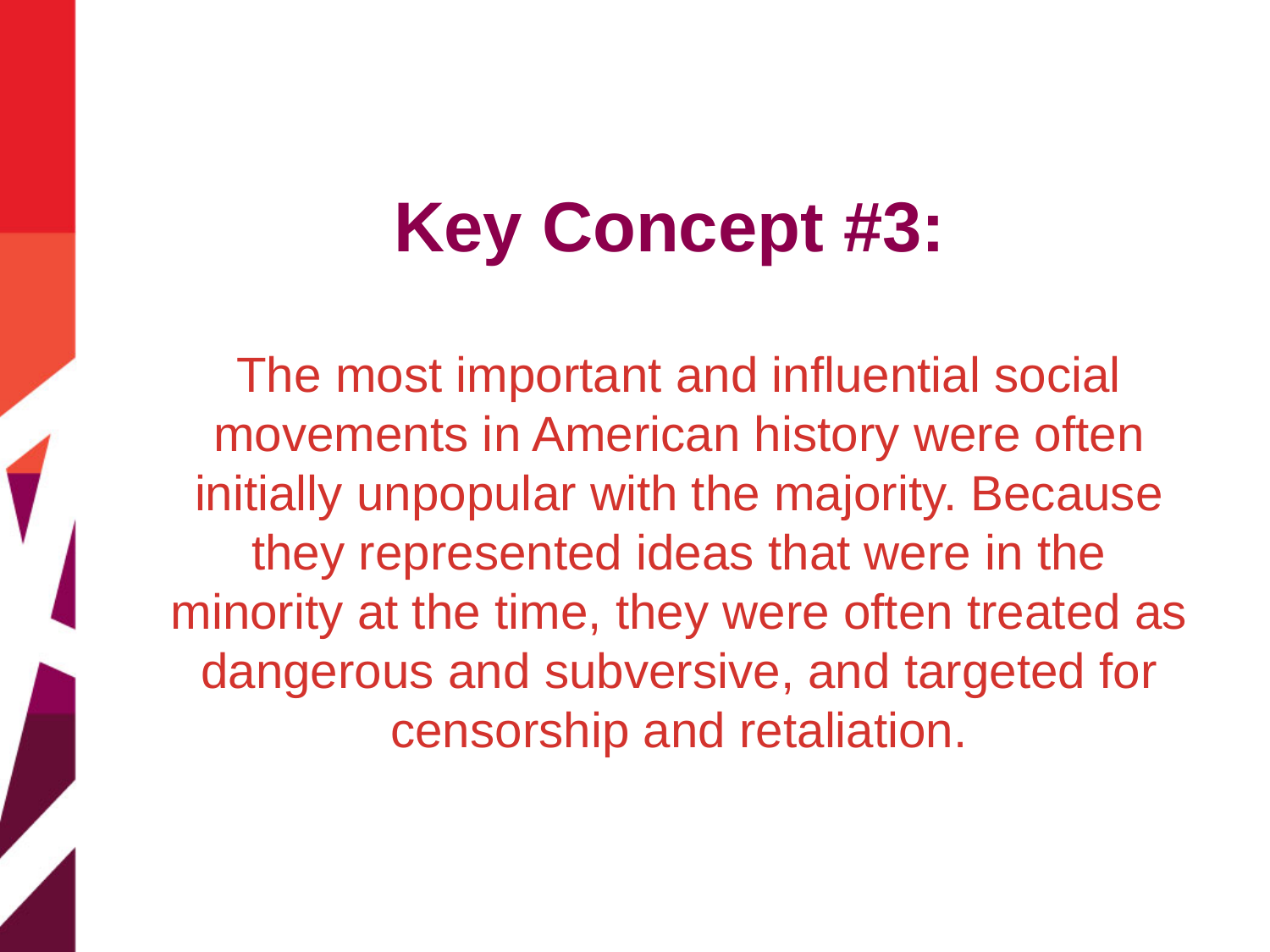

# Key Concept #3:
The most important and influential social movements in American history were often initially unpopular with the majority. Because they represented ideas that were in the minority at the time, they were often treated as dangerous and subversive, and targeted for censorship and retaliation.